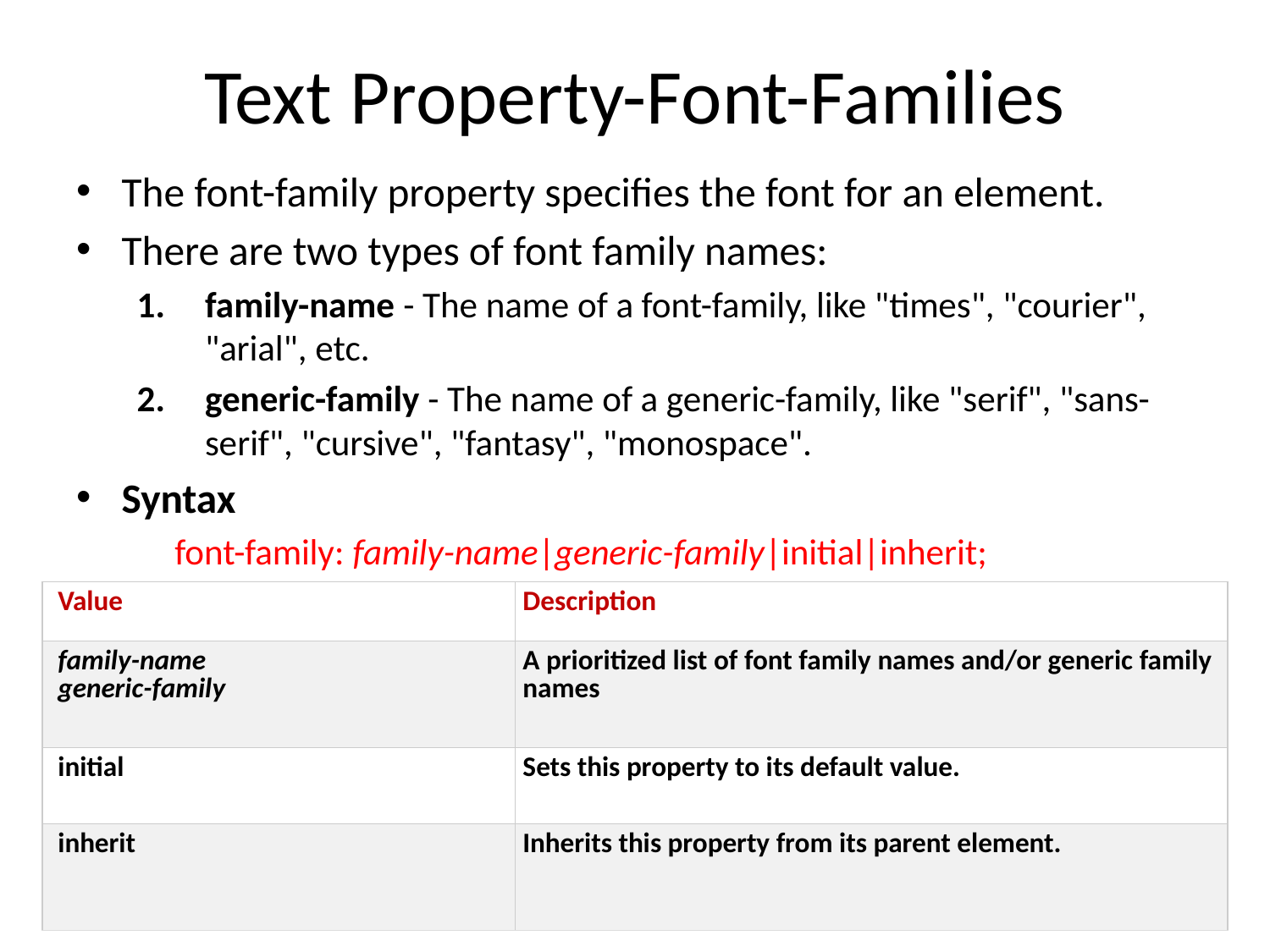

# Text Property-Font-Families
The font-family property specifies the font for an element.
There are two types of font family names:
family-name - The name of a font-family, like "times", "courier", "arial", etc.
generic-family - The name of a generic-family, like "serif", "sans-serif", "cursive", "fantasy", "monospace".
Syntax
	font-family: family-name|generic-family|initial|inherit;

| Value | Description |
| --- | --- |
| family-name generic-family | A prioritized list of font family names and/or generic family names |
| initial | Sets this property to its default value. |
| inherit | Inherits this property from its parent element. |